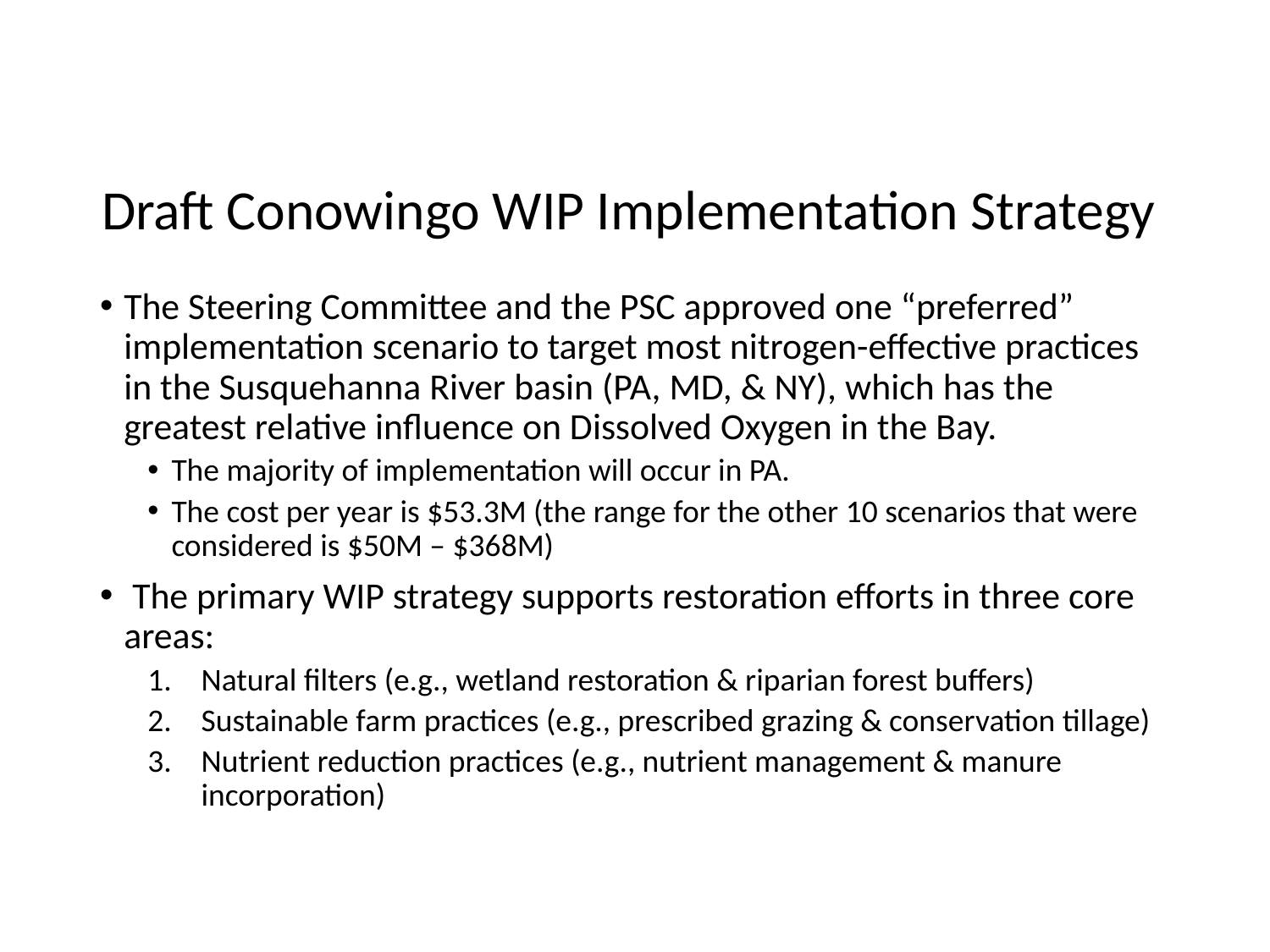

# Draft Conowingo WIP Implementation Strategy
The Steering Committee and the PSC approved one “preferred” implementation scenario to target most nitrogen-effective practices in the Susquehanna River basin (PA, MD, & NY), which has the greatest relative influence on Dissolved Oxygen in the Bay.
The majority of implementation will occur in PA.
The cost per year is $53.3M (the range for the other 10 scenarios that were considered is $50M – $368M)
 The primary WIP strategy supports restoration efforts in three core areas:
Natural filters (e.g., wetland restoration & riparian forest buffers)
Sustainable farm practices (e.g., prescribed grazing & conservation tillage)
Nutrient reduction practices (e.g., nutrient management & manure incorporation)